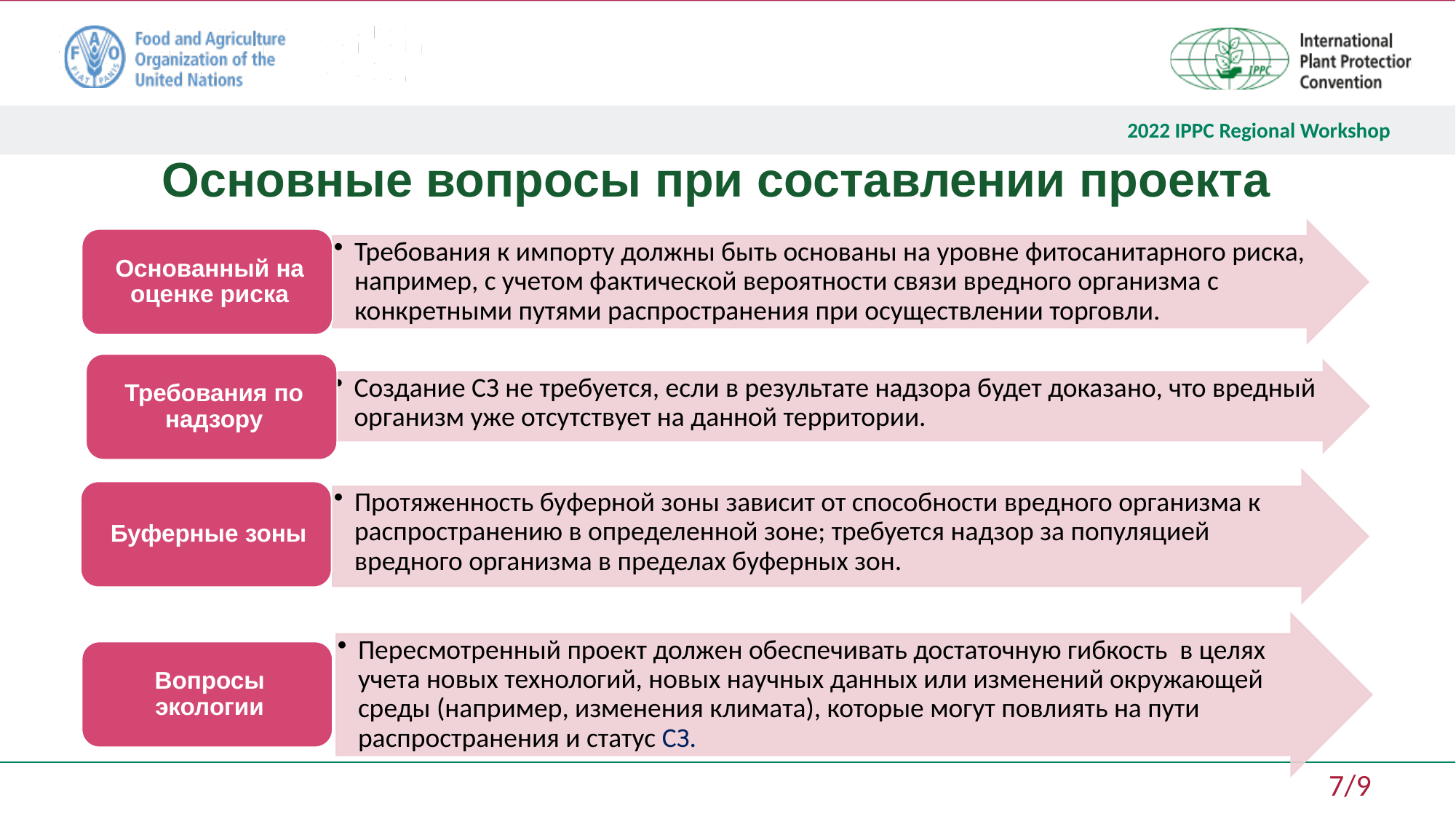

Основные вопросы при составлении проекта
Требования к импорту должны быть основаны на уровне фитосанитарного риска, например, с учетом фактической вероятности связи вредного организма с конкретными путями распространения при осуществлении торговли.
Основанный на оценке риска
Создание СЗ не требуется, если в результате надзора будет доказано, что вредный организм уже отсутствует на данной территории.

Требования по надзору
Протяженность буферной зоны зависит от способности вредного организма к распространению в определенной зоне; требуется надзор за популяцией вредного организма в пределах буферных зон.

Буферные зоны
Пересмотренный проект должен обеспечивать достаточную гибкость  в целях учета новых технологий, новых научных данных или изменений окружающей среды (например, изменения климата), которые могут повлиять на пути распространения и статус СЗ.

Вопросы экологии